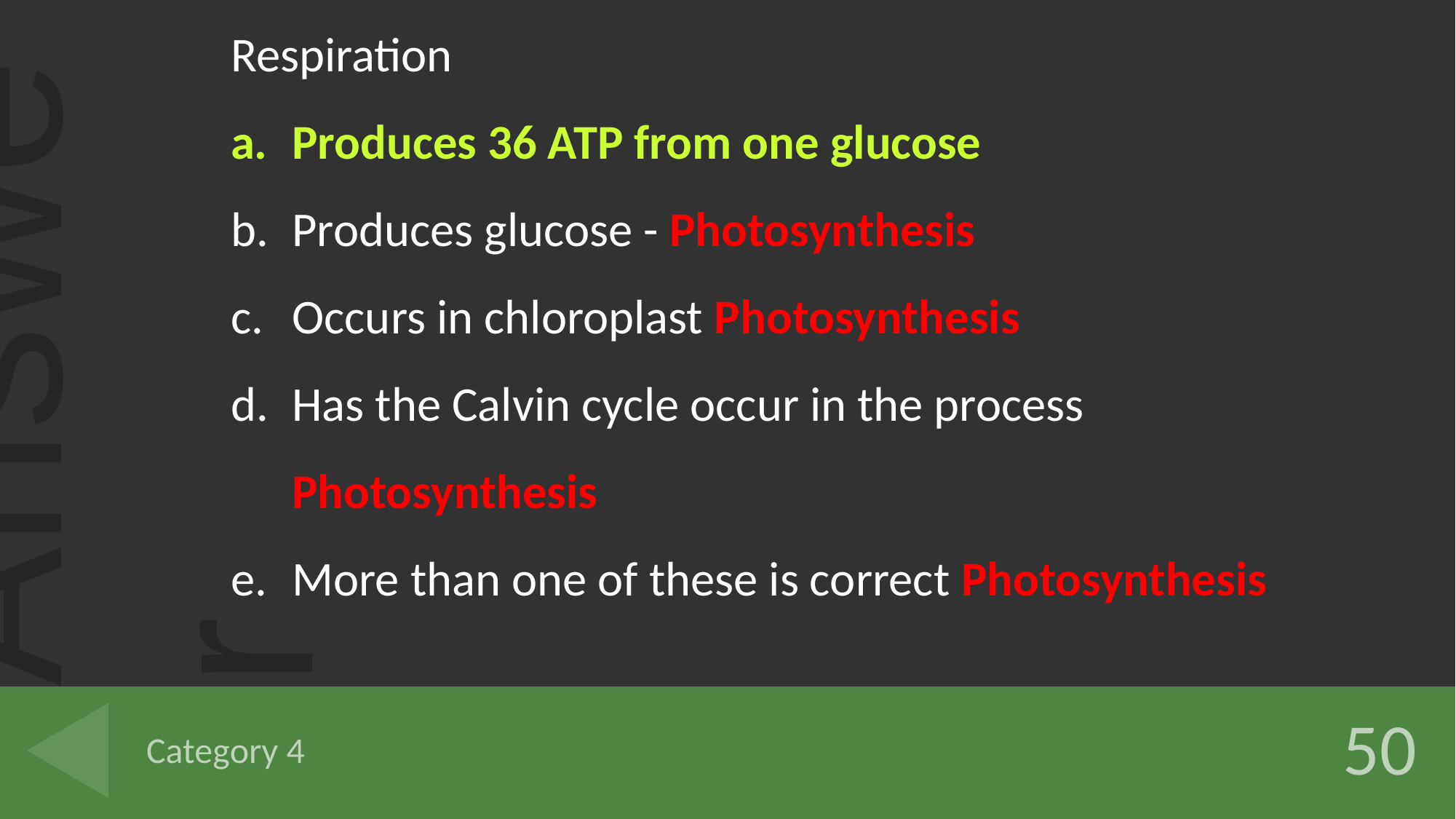

Respiration
Produces 36 ATP from one glucose
Produces glucose - Photosynthesis
Occurs in chloroplast Photosynthesis
Has the Calvin cycle occur in the process Photosynthesis
More than one of these is correct Photosynthesis

# Category 4
50